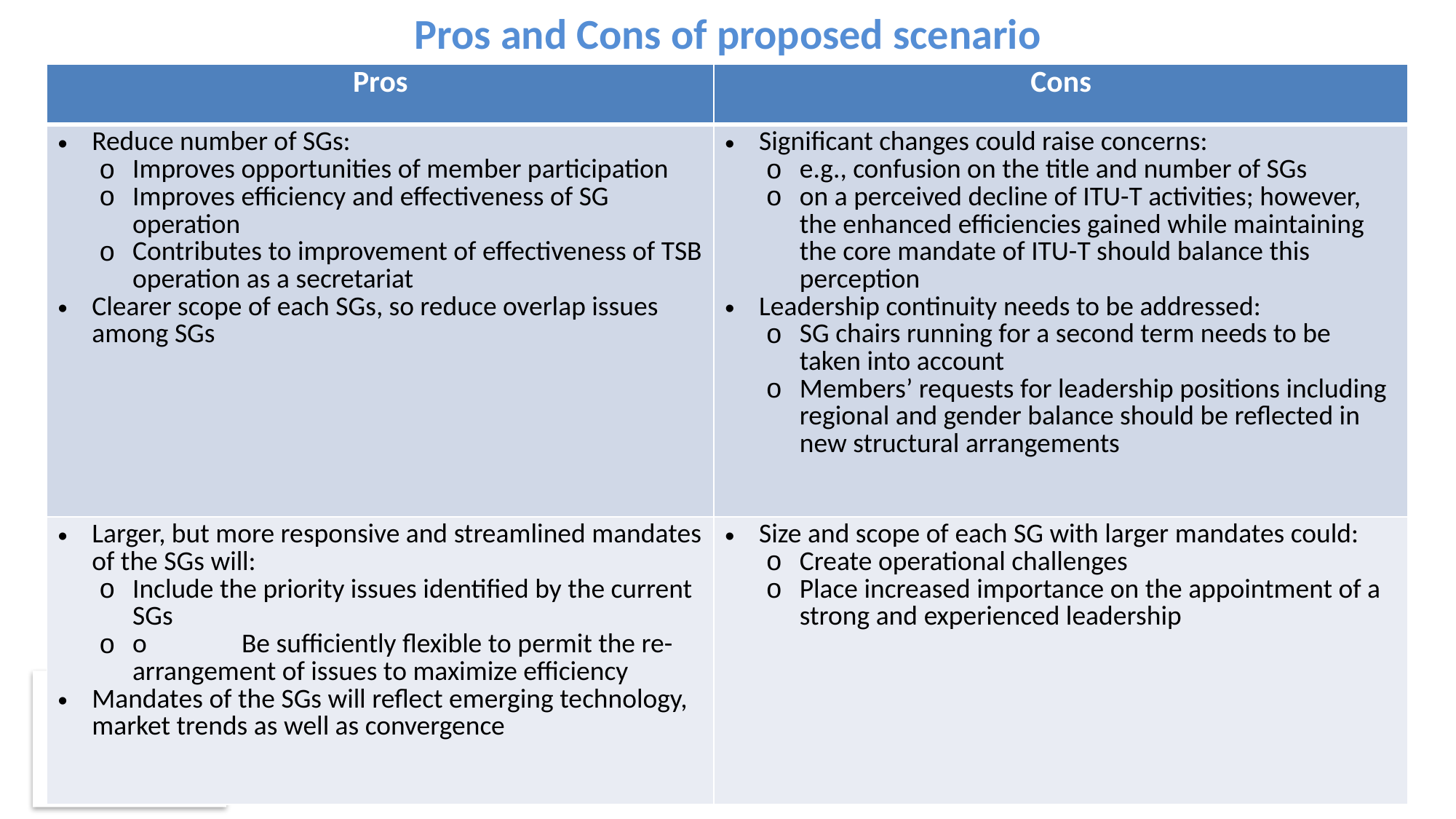

Pros and Cons of proposed scenario
| Pros | Cons |
| --- | --- |
| Reduce number of SGs: Improves opportunities of member participation Improves efficiency and effectiveness of SG operation Contributes to improvement of effectiveness of TSB operation as a secretariat Clearer scope of each SGs, so reduce overlap issues among SGs | Significant changes could raise concerns: e.g., confusion on the title and number of SGs on a perceived decline of ITU-T activities; however, the enhanced efficiencies gained while maintaining the core mandate of ITU-T should balance this perception Leadership continuity needs to be addressed: SG chairs running for a second term needs to be taken into account Members’ requests for leadership positions including regional and gender balance should be reflected in new structural arrangements |
| Larger, but more responsive and streamlined mandates of the SGs will: Include the priority issues identified by the current SGs o Be sufficiently flexible to permit the re-arrangement of issues to maximize efficiency Mandates of the SGs will reflect emerging technology, market trends as well as convergence | Size and scope of each SG with larger mandates could: Create operational challenges Place increased importance on the appointment of a strong and experienced leadership |